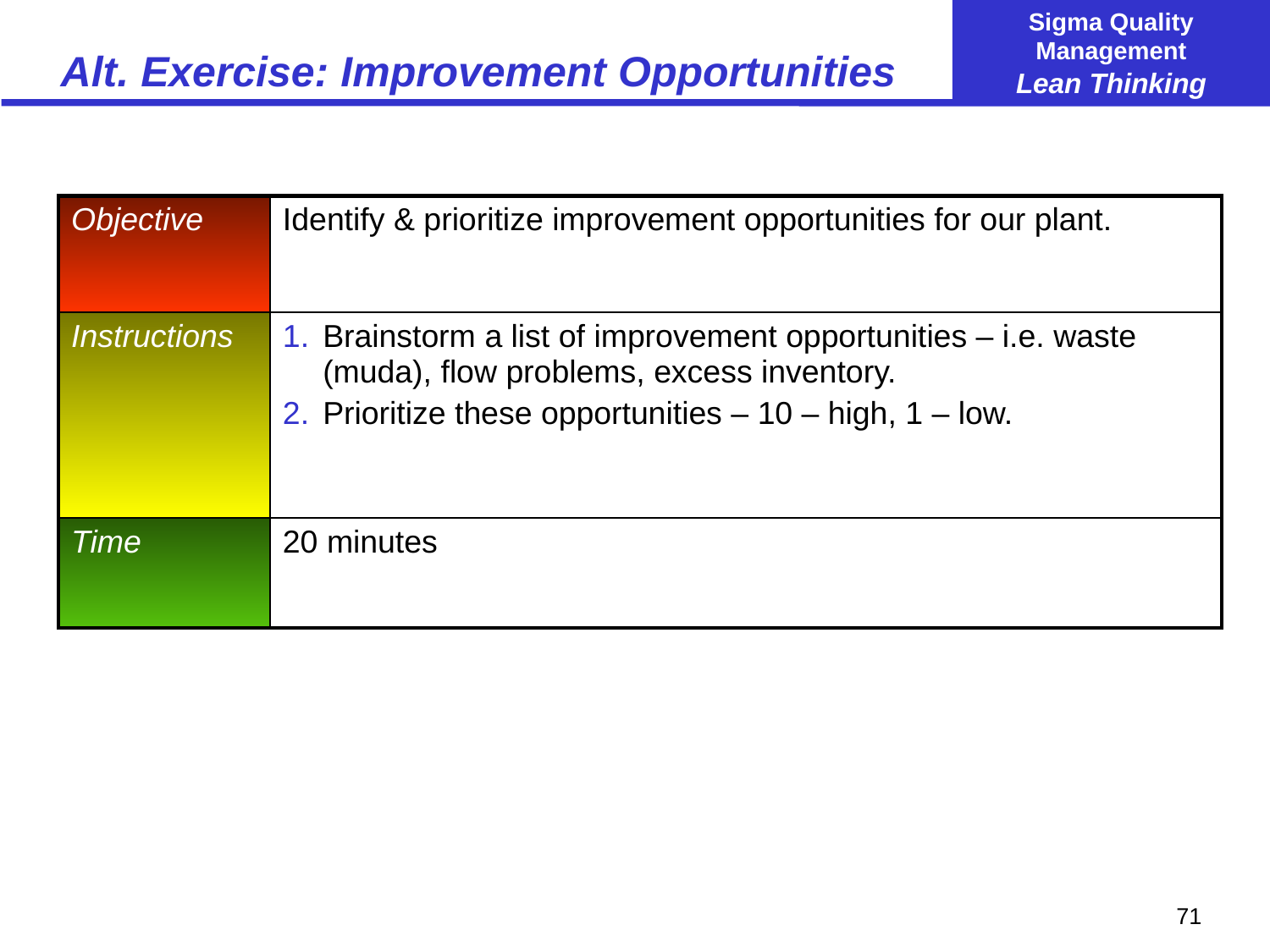

# Alt. Exercise: Improvement Opportunities
| Objective | Identify & prioritize improvement opportunities for our plant. |
| --- | --- |
| Instructions | Brainstorm a list of improvement opportunities – i.e. waste (muda), flow problems, excess inventory. Prioritize these opportunities – 10 – high, 1 – low. |
| Time | 20 minutes |